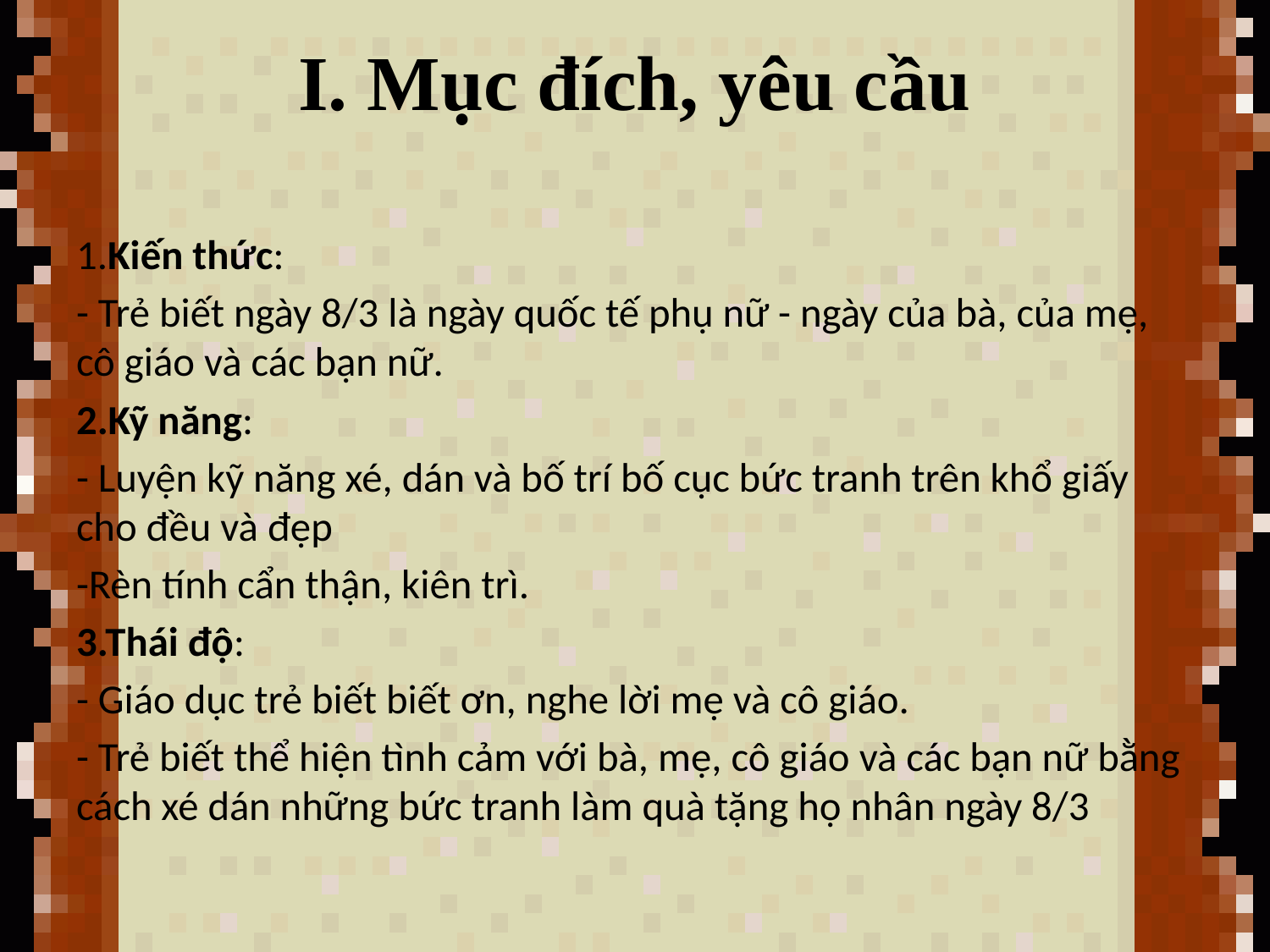

# I. Mục đích, yêu cầu
1.Kiến thức:
- Trẻ biết ngày 8/3 là ngày quốc tế phụ nữ - ngày của bà, của mẹ, cô giáo và các bạn nữ.
2.Kỹ năng:
- Luyện kỹ năng xé, dán và bố trí bố cục bức tranh trên khổ giấy cho đều và đẹp
-Rèn tính cẩn thận, kiên trì.
3.Thái độ:
- Giáo dục trẻ biết biết ơn, nghe lời mẹ và cô giáo.
- Trẻ biết thể hiện tình cảm với bà, mẹ, cô giáo và các bạn nữ bằng cách xé dán những bức tranh làm quà tặng họ nhân ngày 8/3